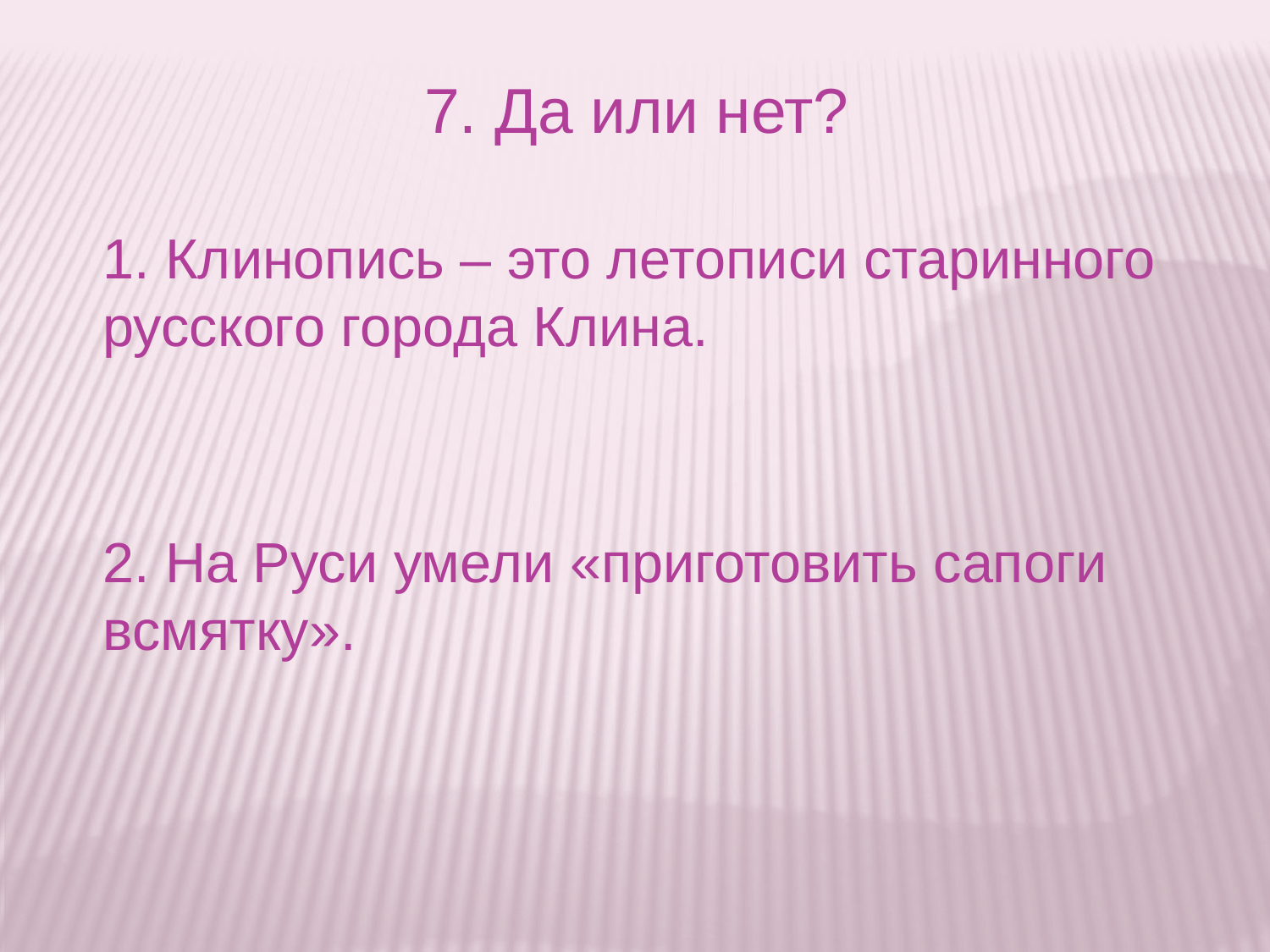

1. Клинопись – это летописи старинного русского города Клина.

	2. На Руси умели «приготовить сапоги всмятку».
7. Да или нет?